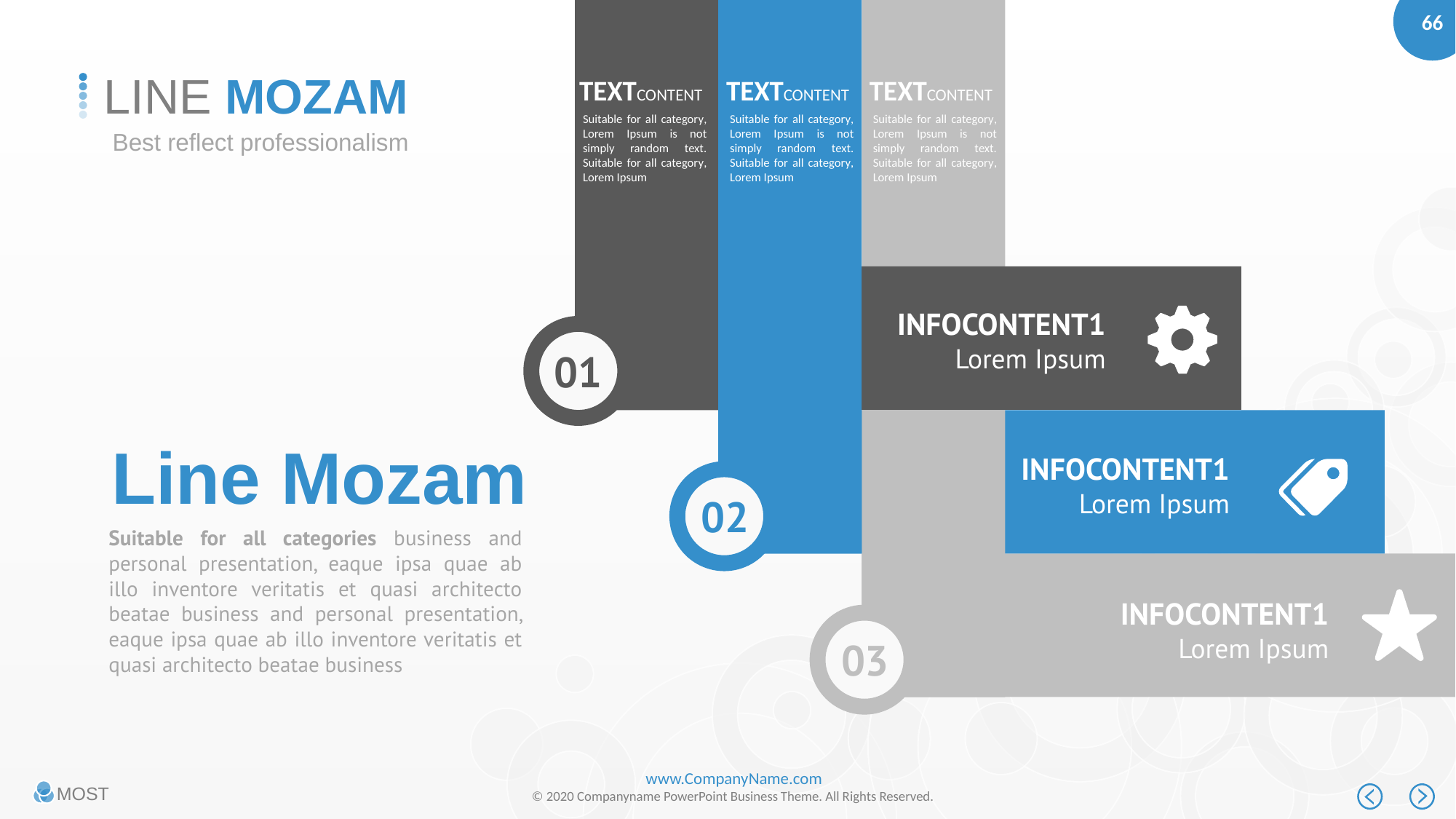

LINE MOZAM
TEXTCONTENT
TEXTCONTENT
TEXTCONTENT
Suitable for all category, Lorem Ipsum is not simply random text. Suitable for all category, Lorem Ipsum
Suitable for all category, Lorem Ipsum is not simply random text. Suitable for all category, Lorem Ipsum
Suitable for all category, Lorem Ipsum is not simply random text. Suitable for all category, Lorem Ipsum
Best reflect professionalism

INFOCONTENT1
Lorem Ipsum

01
Line Mozam
INFOCONTENT1
Lorem Ipsum

02
Suitable for all categories business and personal presentation, eaque ipsa quae ab illo inventore veritatis et quasi architecto beatae business and personal presentation, eaque ipsa quae ab illo inventore veritatis et quasi architecto beatae business

INFOCONTENT1
Lorem Ipsum

03